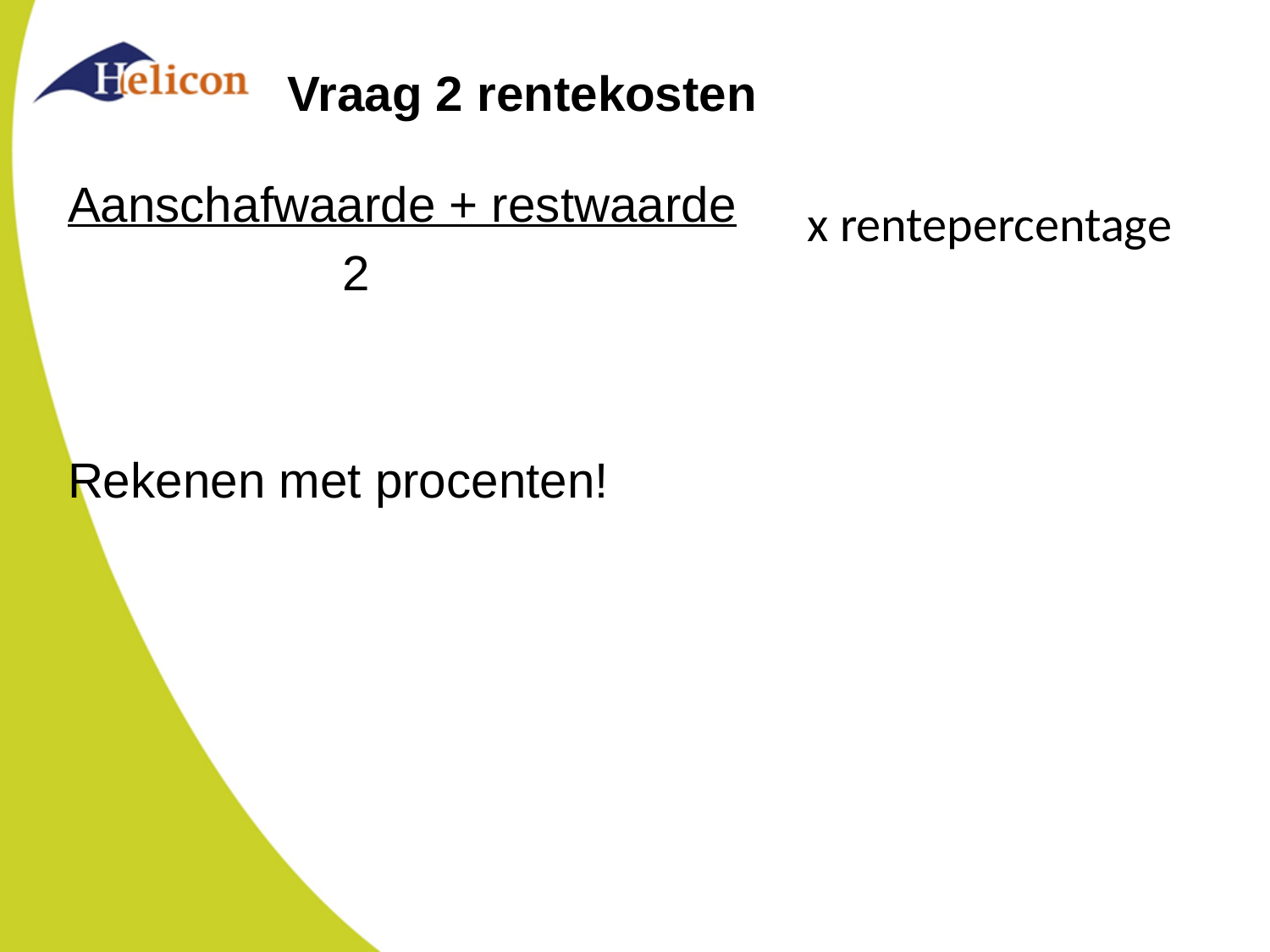

# Vraag 2 rentekosten
Aanschafwaarde + restwaarde
                    2

Rekenen met procenten!
x rentepercentage